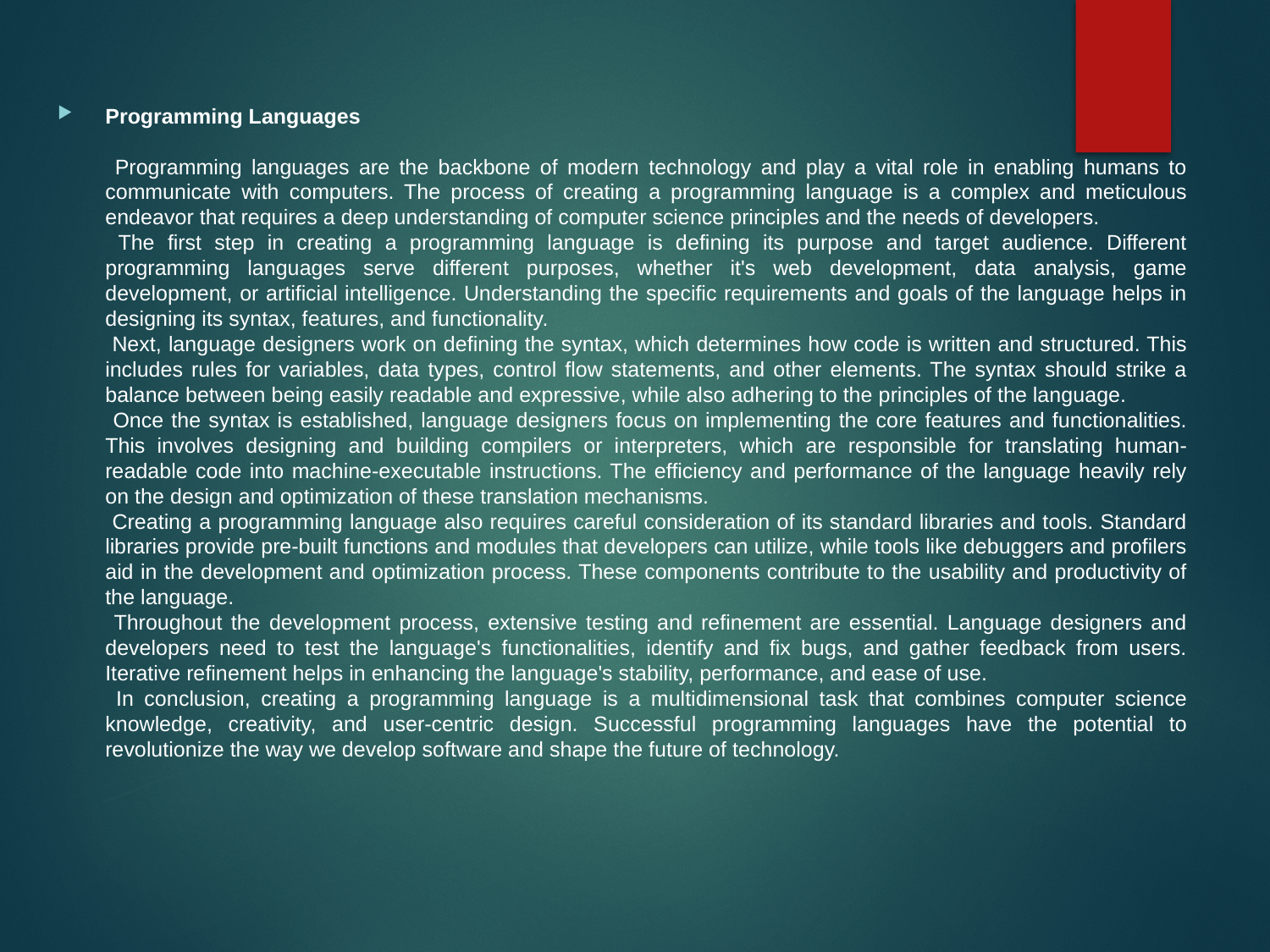

Programming Languages

 Programming languages are the backbone of modern technology and play a vital role in enabling humans to communicate with computers. The process of creating a programming language is a complex and meticulous endeavor that requires a deep understanding of computer science principles and the needs of developers.
 The first step in creating a programming language is defining its purpose and target audience. Different programming languages serve different purposes, whether it's web development, data analysis, game development, or artificial intelligence. Understanding the specific requirements and goals of the language helps in designing its syntax, features, and functionality.
 Next, language designers work on defining the syntax, which determines how code is written and structured. This includes rules for variables, data types, control flow statements, and other elements. The syntax should strike a balance between being easily readable and expressive, while also adhering to the principles of the language.
 Once the syntax is established, language designers focus on implementing the core features and functionalities. This involves designing and building compilers or interpreters, which are responsible for translating human-readable code into machine-executable instructions. The efficiency and performance of the language heavily rely on the design and optimization of these translation mechanisms.
 Creating a programming language also requires careful consideration of its standard libraries and tools. Standard libraries provide pre-built functions and modules that developers can utilize, while tools like debuggers and profilers aid in the development and optimization process. These components contribute to the usability and productivity of the language.
 Throughout the development process, extensive testing and refinement are essential. Language designers and developers need to test the language's functionalities, identify and fix bugs, and gather feedback from users. Iterative refinement helps in enhancing the language's stability, performance, and ease of use.
 In conclusion, creating a programming language is a multidimensional task that combines computer science knowledge, creativity, and user-centric design. Successful programming languages have the potential to revolutionize the way we develop software and shape the future of technology.